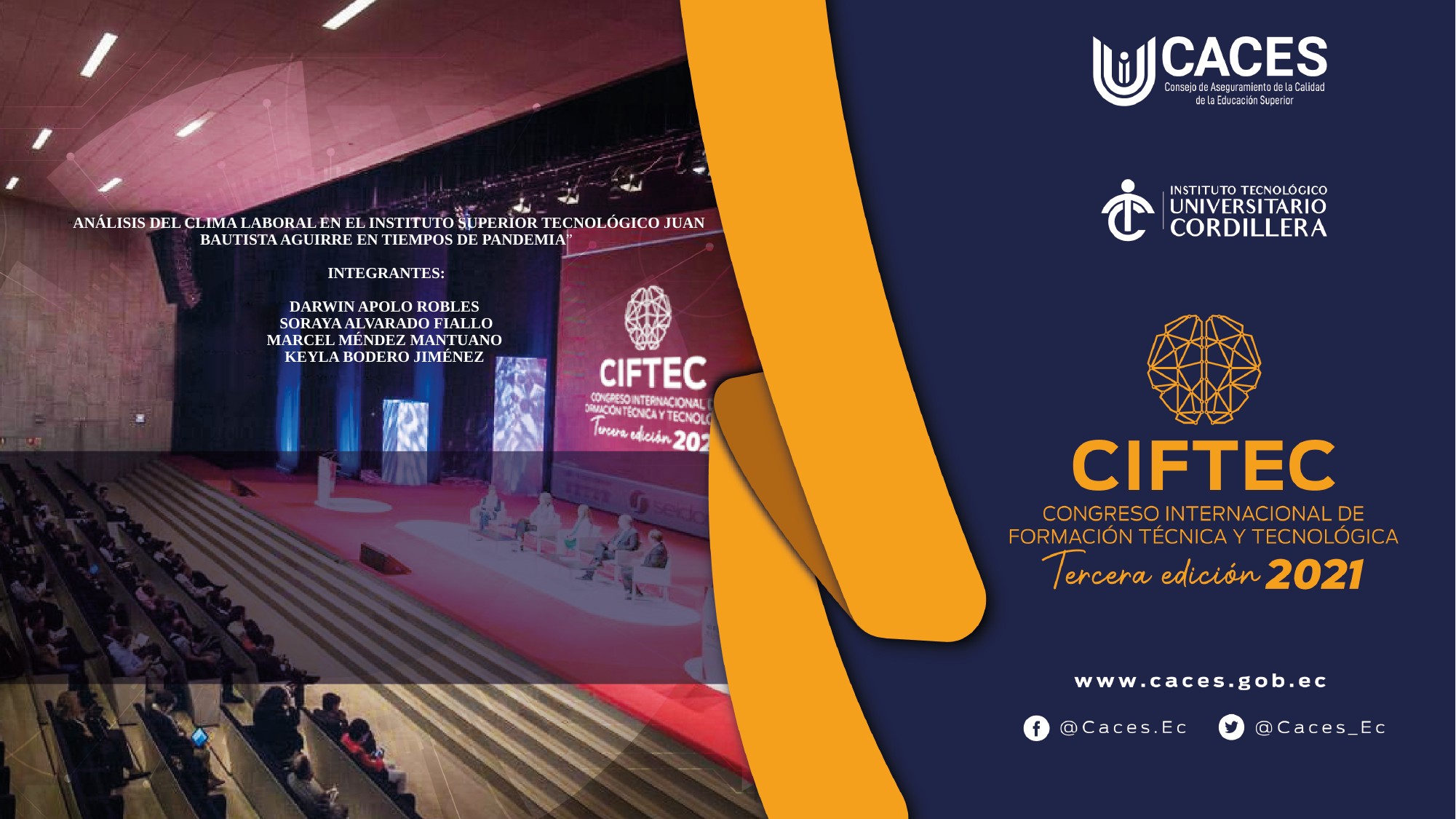

# “ANÁLISIS DEL CLIMA LABORAL EN EL INSTITUTO SUPERIOR TECNOLÓGICO JUAN BAUTISTA AGUIRRE EN TIEMPOS DE PANDEMIA” INTEGRANTES: DARWIN APOLO ROBLES SORAYA ALVARADO FIALLO MARCEL MÉNDEZ MANTUANO KEYLA BODERO JIMÉNEZ